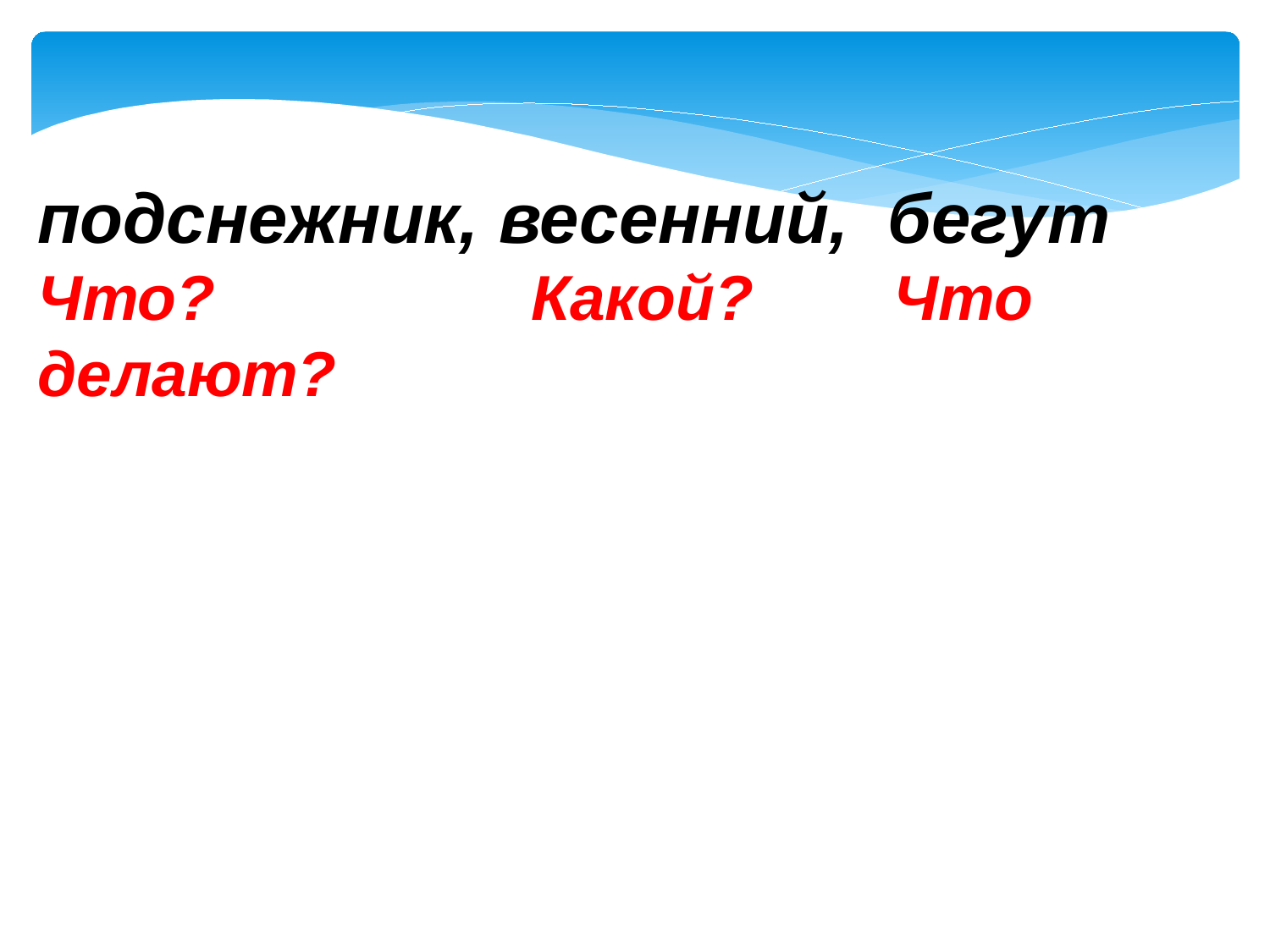

подснежник, весенний,  бегут
Что?                  Какой?        Что    делают?